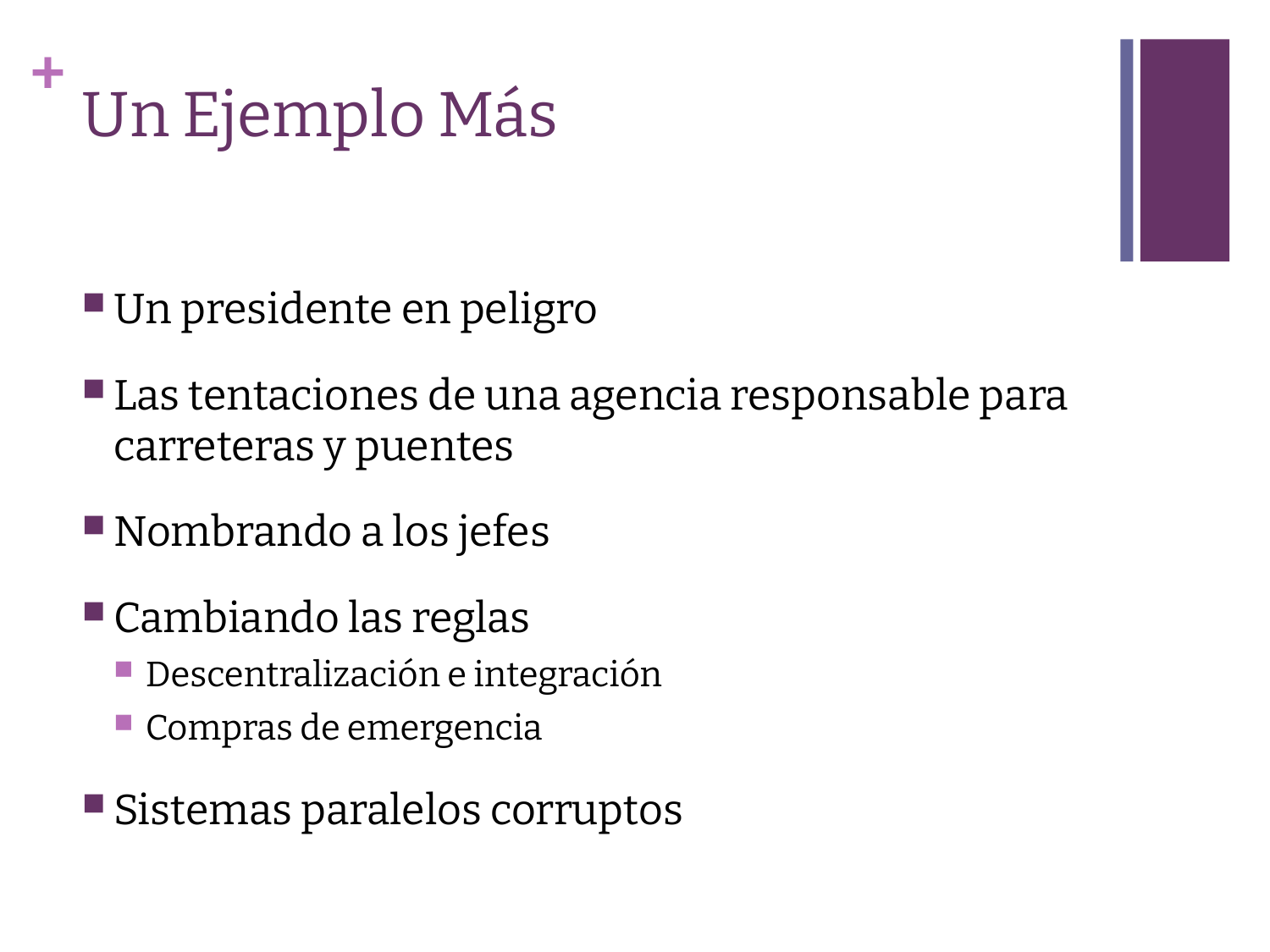

# Un Ejemplo Más
Un presidente en peligro
Las tentaciones de una agencia responsable para carreteras y puentes
Nombrando a los jefes
Cambiando las reglas
Descentralización e integración
Compras de emergencia
Sistemas paralelos corruptos